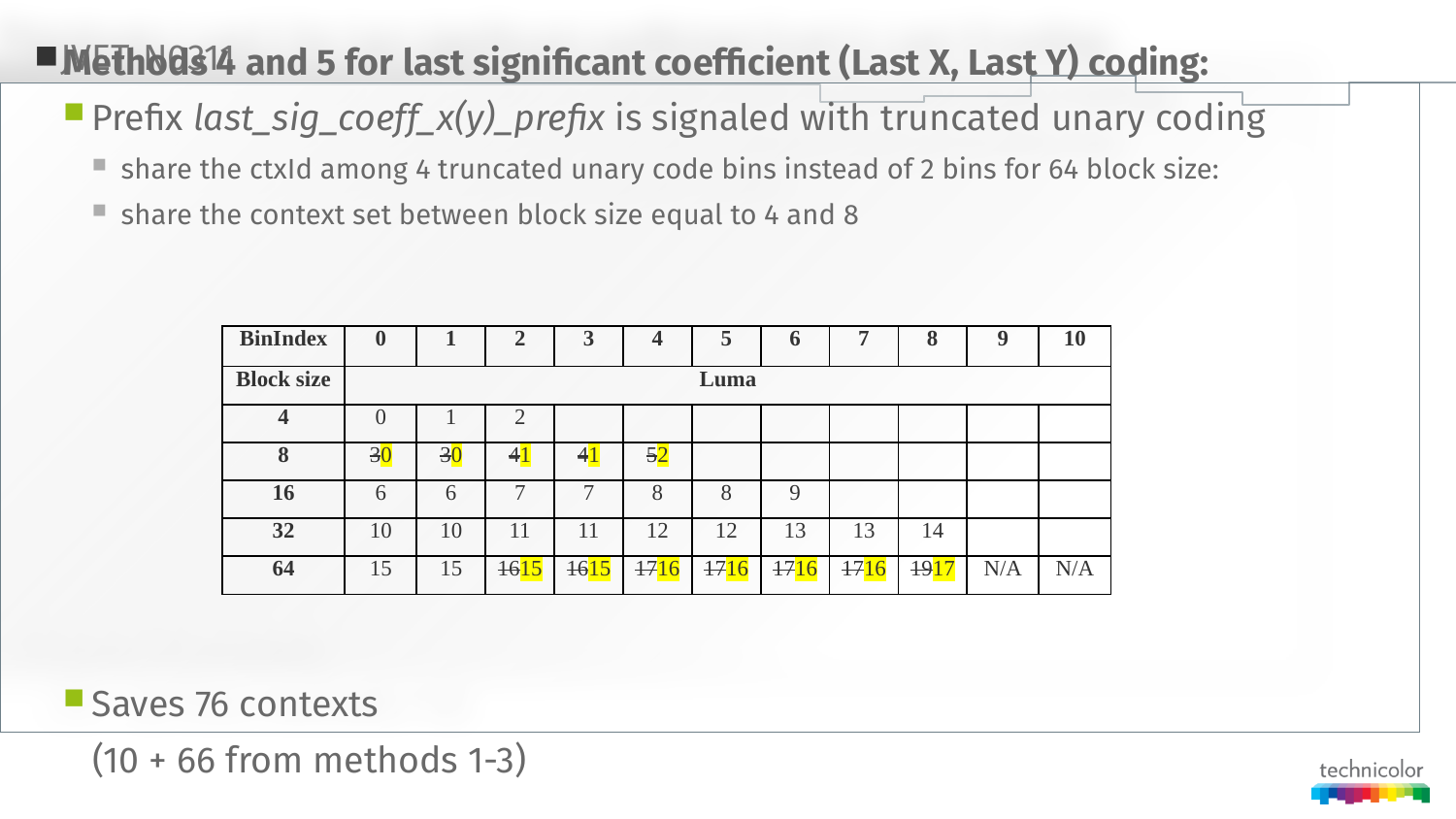

# JVET-N0311
Methods 4 and 5 for last significant coefficient (Last X, Last Y) coding:
Prefix last_sig_coeff_x(y)_prefix is signaled with truncated unary coding
share the ctxId among 4 truncated unary code bins instead of 2 bins for 64 block size:
share the context set between block size equal to 4 and 8

Saves 76 contexts
   (10 + 66 from methods 1-3)
| BinIndex | 0 | 1 | 2 | 3 | 4 | 5 | 6 | 7 | 8 | 9 | 10 |
| --- | --- | --- | --- | --- | --- | --- | --- | --- | --- | --- | --- |
| Block size | Luma |  |  |  |  |  |  |  |  |  |  |
| 4 | 0 | 1 | 2 |  |  |  |  |  |  |  |  |
| 8 | 30 | 30 | 41 | 41 | 52 |  |  |  |  |  |  |
| 16 | 6 | 6 | 7 | 7 | 8 | 8 | 9 |  |  |  |  |
| 32 | 10 | 10 | 11 | 11 | 12 | 12 | 13 | 13 | 14 |  |  |
| 64 | 15 | 15 | 1615 | 1615 | 1716 | 1716 | 1716 | 1716 | 1917 | N/A | N/A |